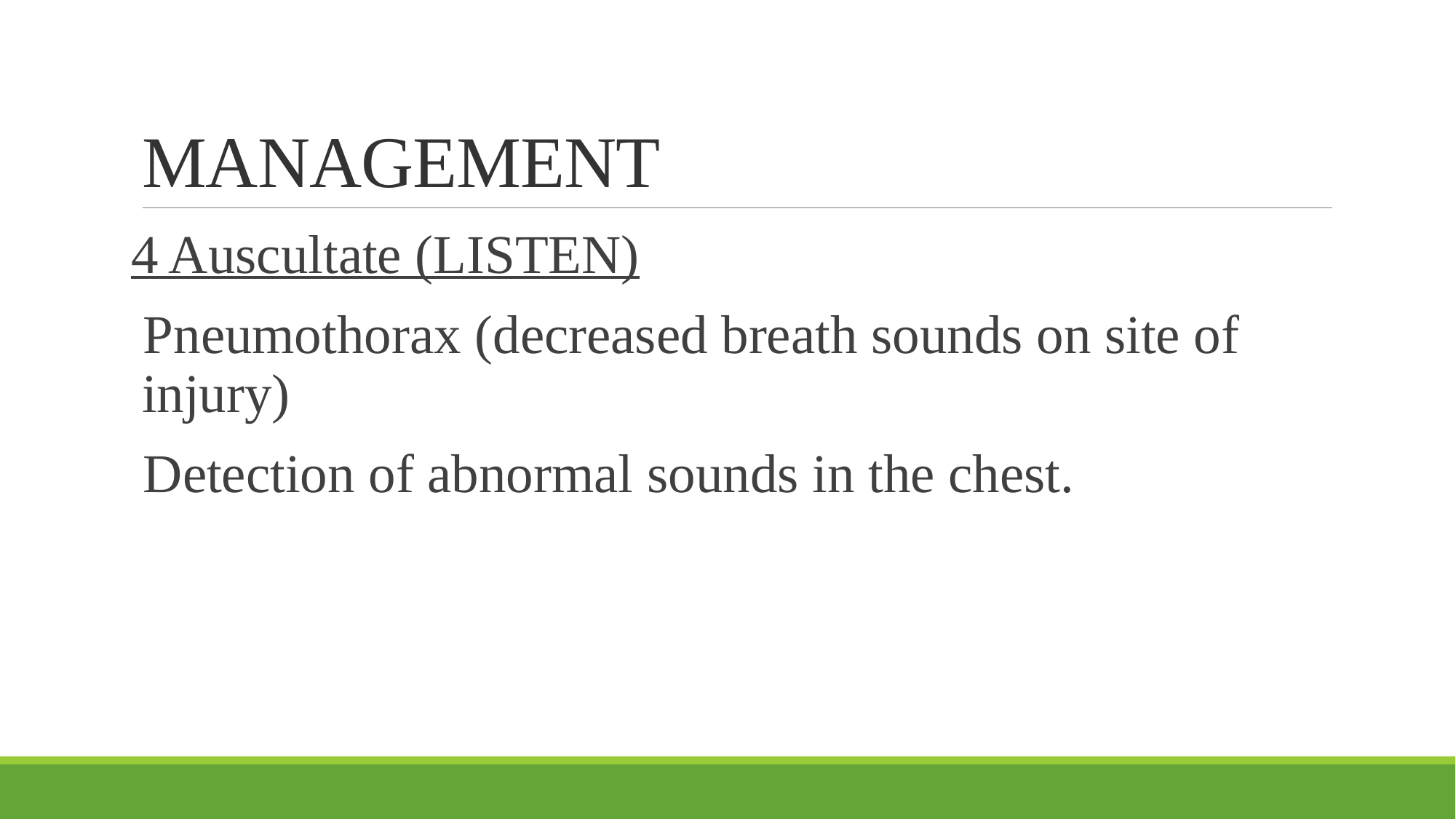

# MANAGEMENT
4 Auscultate (LISTEN)
Pneumothorax (decreased breath sounds on site of injury)
Detection of abnormal sounds in the chest.